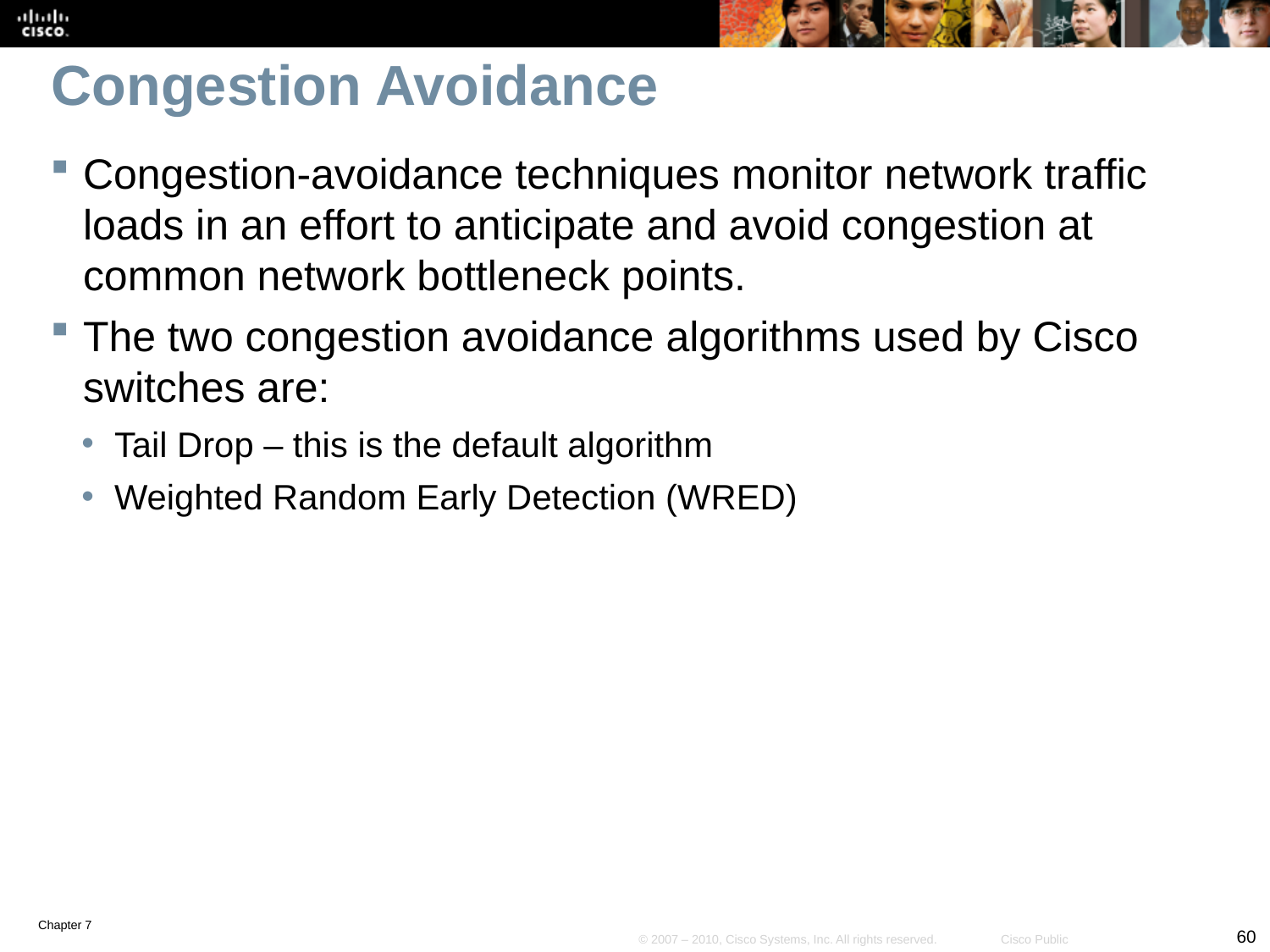

# Congestion Avoidance
Congestion-avoidance techniques monitor network traffic loads in an effort to anticipate and avoid congestion at common network bottleneck points.
The two congestion avoidance algorithms used by Cisco switches are:
Tail Drop – this is the default algorithm
Weighted Random Early Detection (WRED)